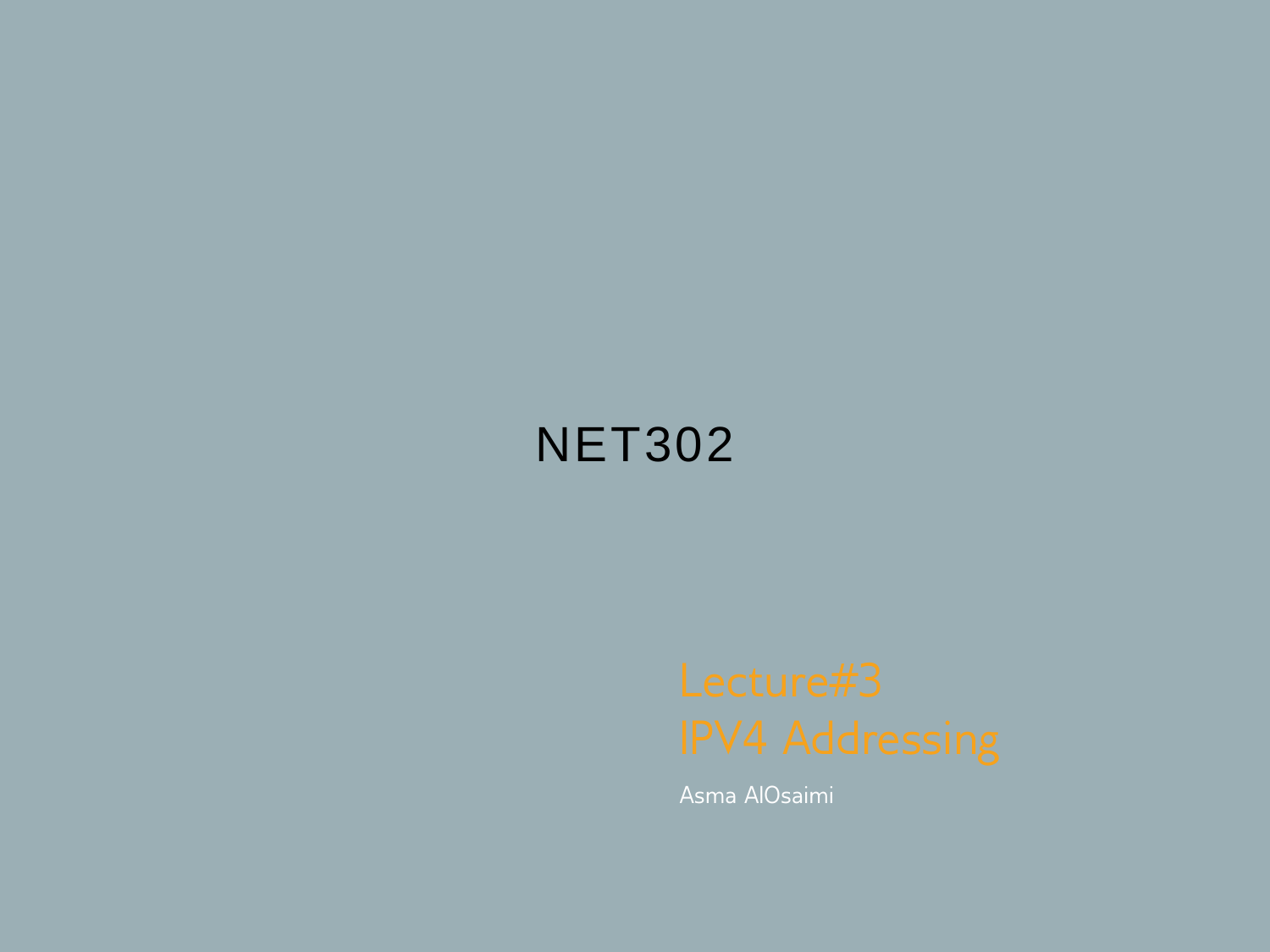

# NET302
Lecture#3
IPV4 Addressing
Asma AlOsaimi